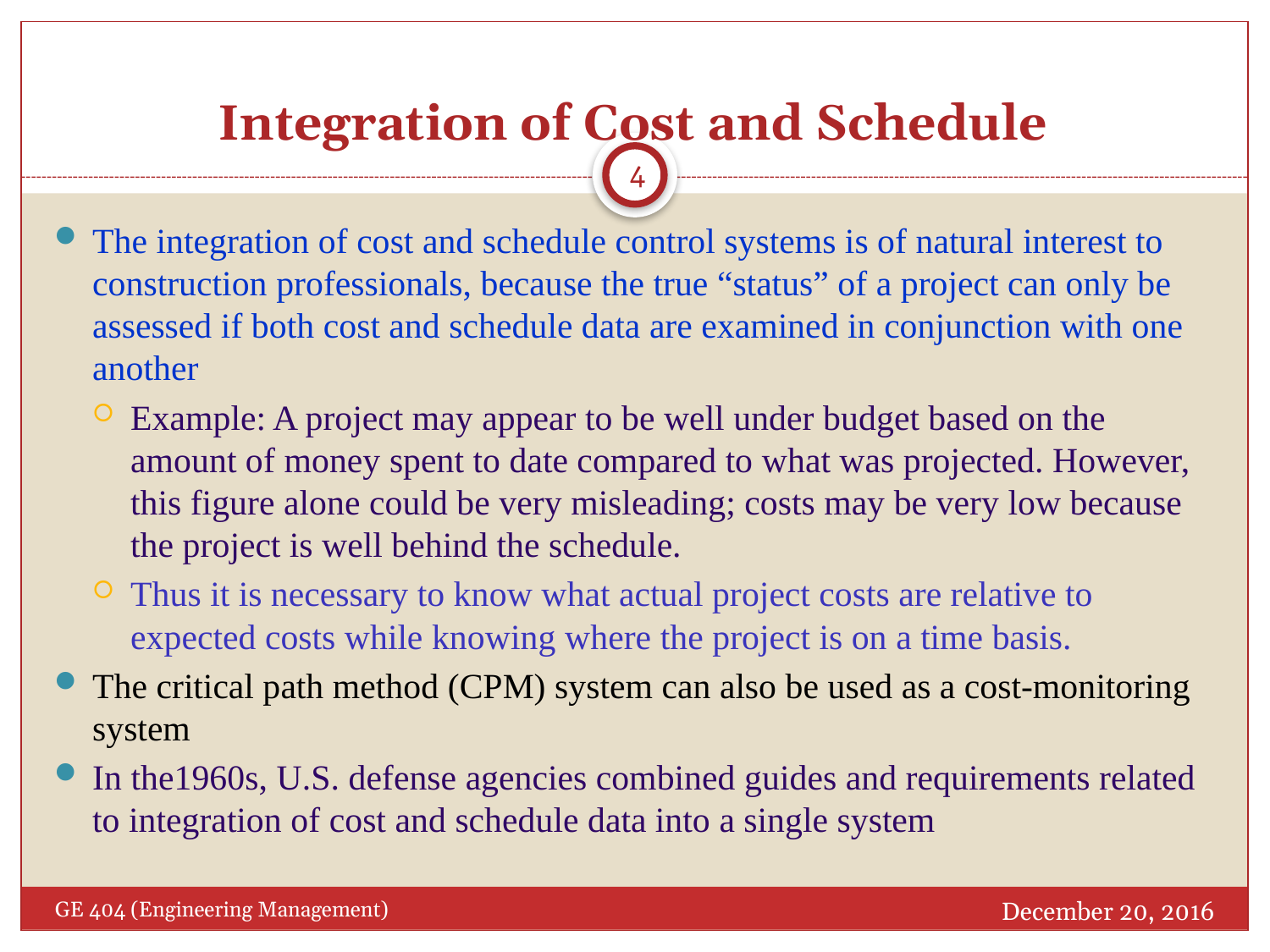

# Integration of Cost and Schedule
4
The integration of cost and schedule control systems is of natural interest to construction professionals, because the true “status” of a project can only be assessed if both cost and schedule data are examined in conjunction with one another
Example: A project may appear to be well under budget based on the amount of money spent to date compared to what was projected. However, this figure alone could be very misleading; costs may be very low because the project is well behind the schedule.
Thus it is necessary to know what actual project costs are relative to expected costs while knowing where the project is on a time basis.
The critical path method (CPM) system can also be used as a cost-monitoring system
In the1960s, U.S. defense agencies combined guides and requirements related to integration of cost and schedule data into a single system
December 20, 2016
GE 404 (Engineering Management)